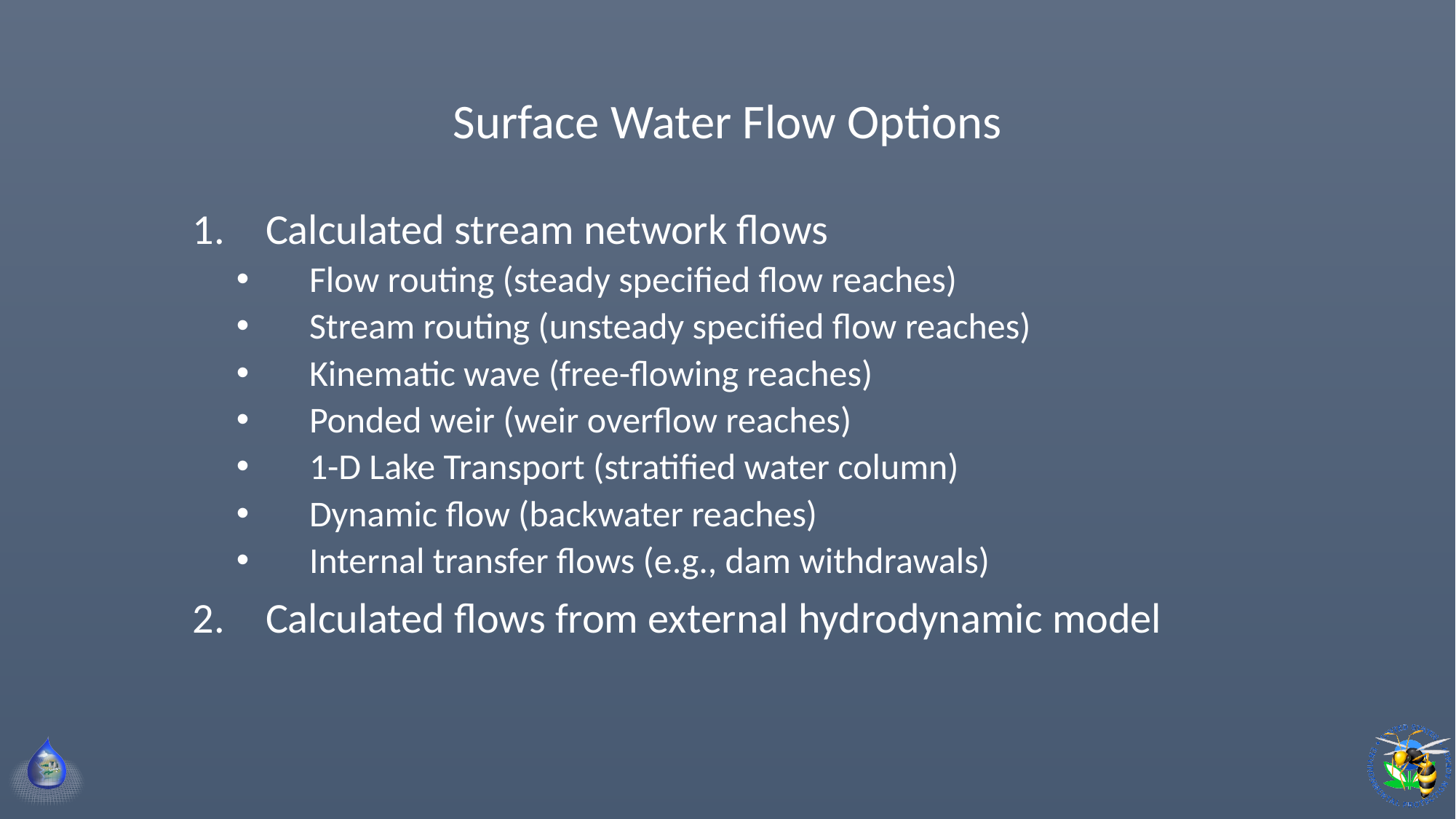

# Surface Water Flow Options
Calculated stream network flows
Flow routing (steady specified flow reaches)
Stream routing (unsteady specified flow reaches)
Kinematic wave (free-flowing reaches)
Ponded weir (weir overflow reaches)
1-D Lake Transport (stratified water column)
Dynamic flow (backwater reaches)
Internal transfer flows (e.g., dam withdrawals)
Calculated flows from external hydrodynamic model